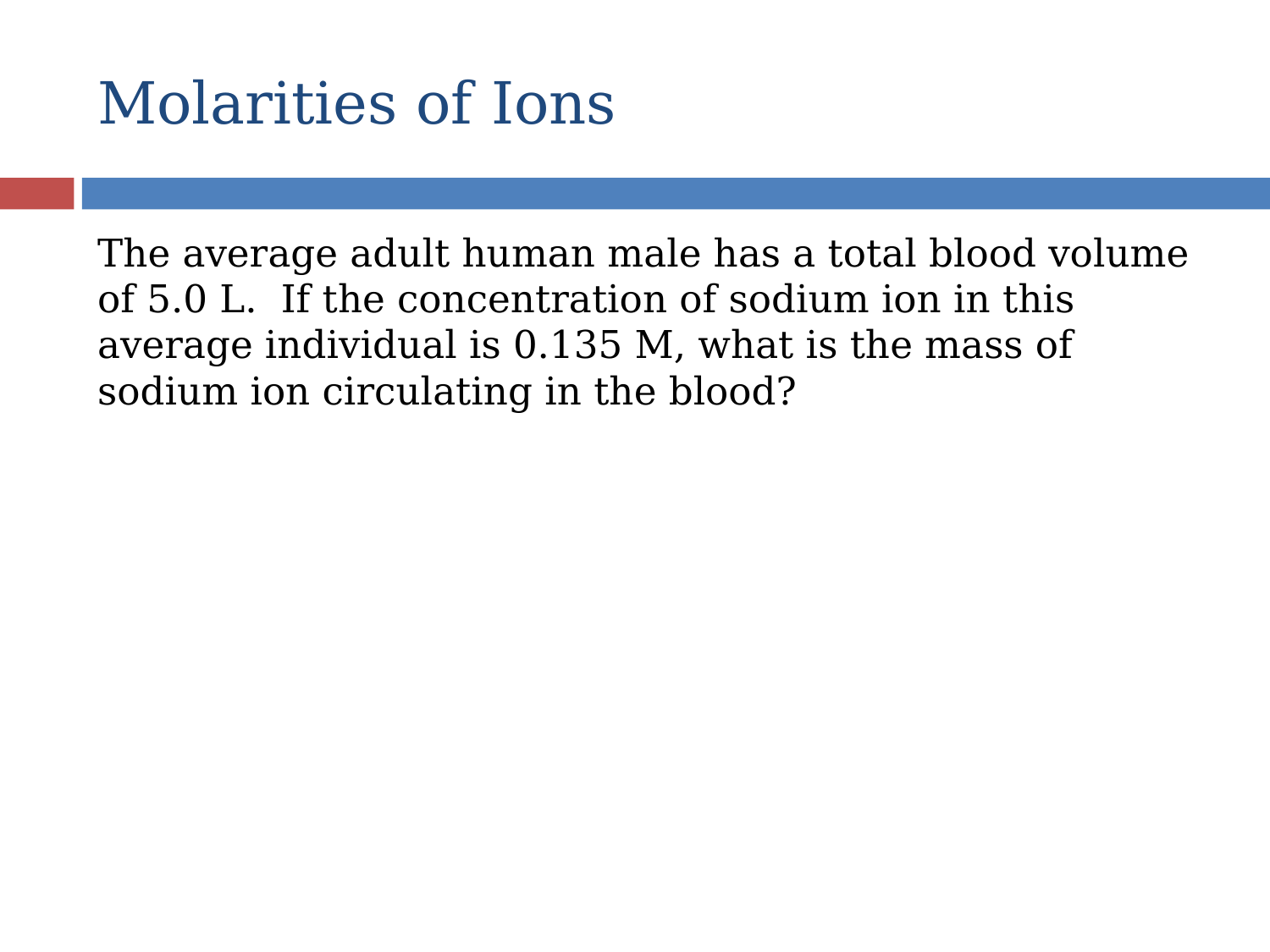

# Molarities of Ions
The average adult human male has a total blood volume of 5.0 L.  If the concentration of sodium ion in this average individual is 0.135 M, what is the mass of sodium ion circulating in the blood?